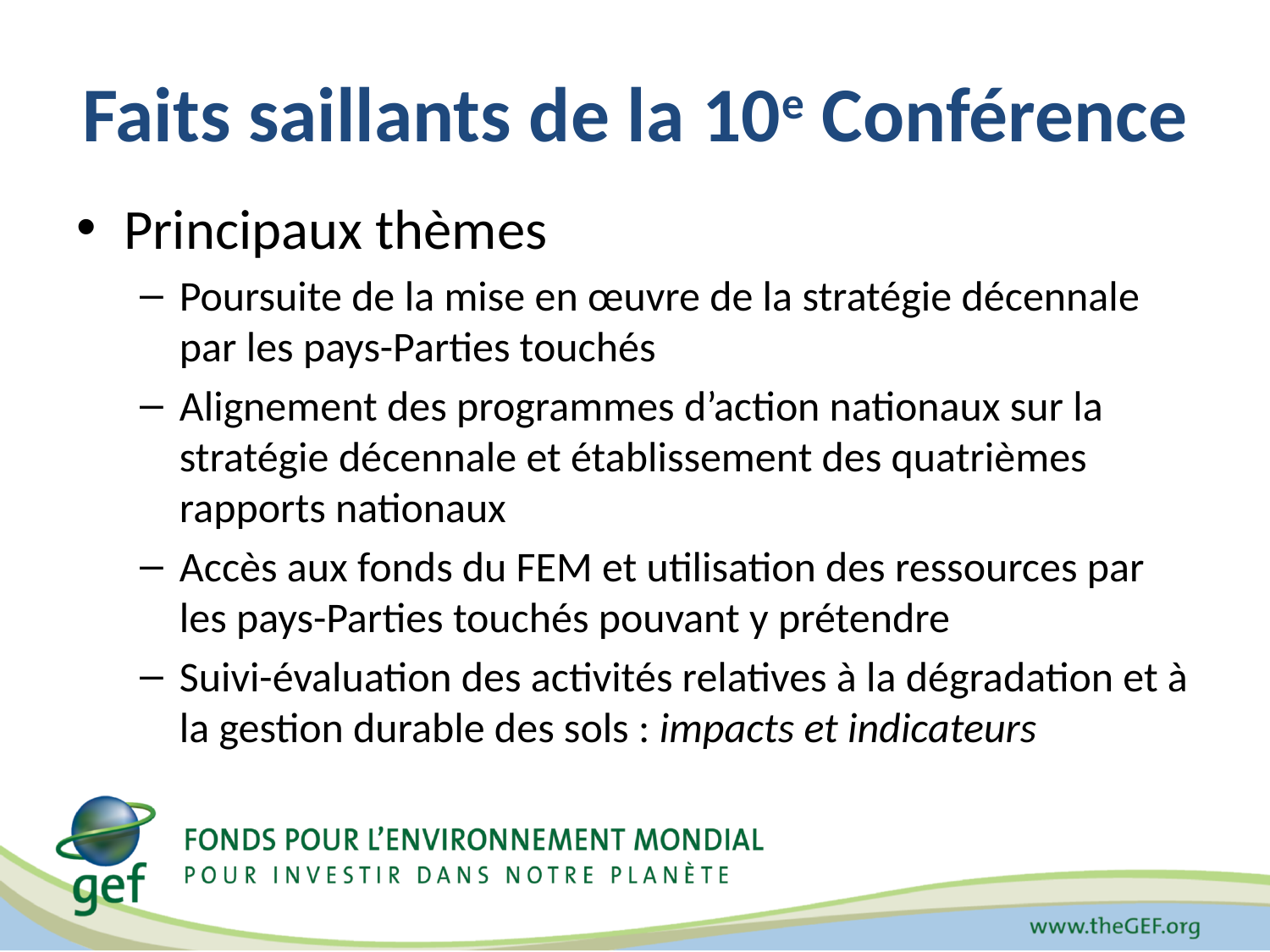

# Faits saillants de la 10e Conférence
Principaux thèmes
Poursuite de la mise en œuvre de la stratégie décennale par les pays-Parties touchés
Alignement des programmes d’action nationaux sur la stratégie décennale et établissement des quatrièmes rapports nationaux
Accès aux fonds du FEM et utilisation des ressources par les pays-Parties touchés pouvant y prétendre
Suivi-évaluation des activités relatives à la dégradation et à la gestion durable des sols : impacts et indicateurs